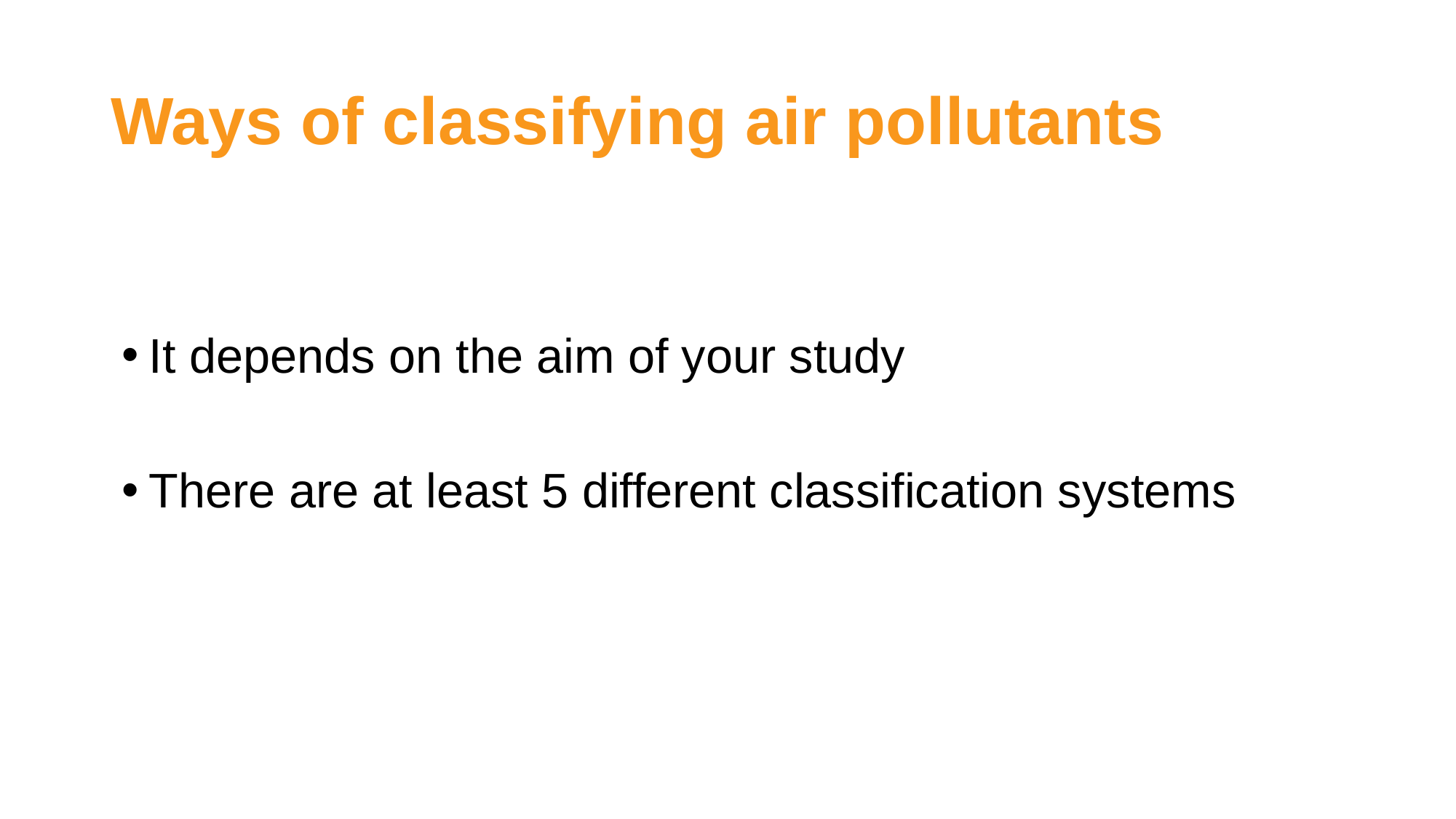

# Ways of classifying air pollutants

It depends on the aim of your study

There are at least 5 different classification systems